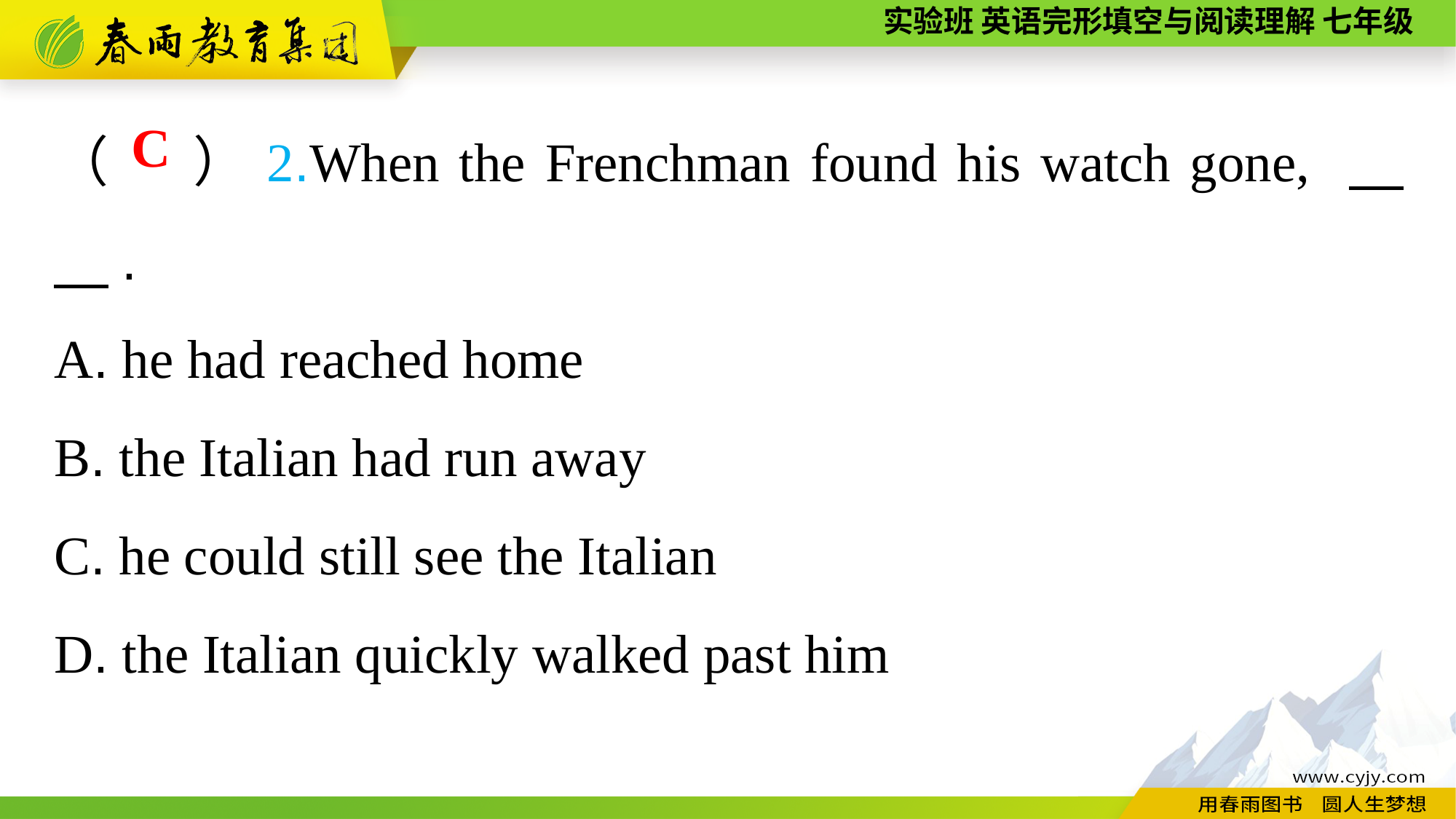

（ 　）2.When the Frenchman found his watch gone, 　　.
A. he had reached home
B. the Italian had run away
C. he could still see the Italian
D. the Italian quickly walked past him
C